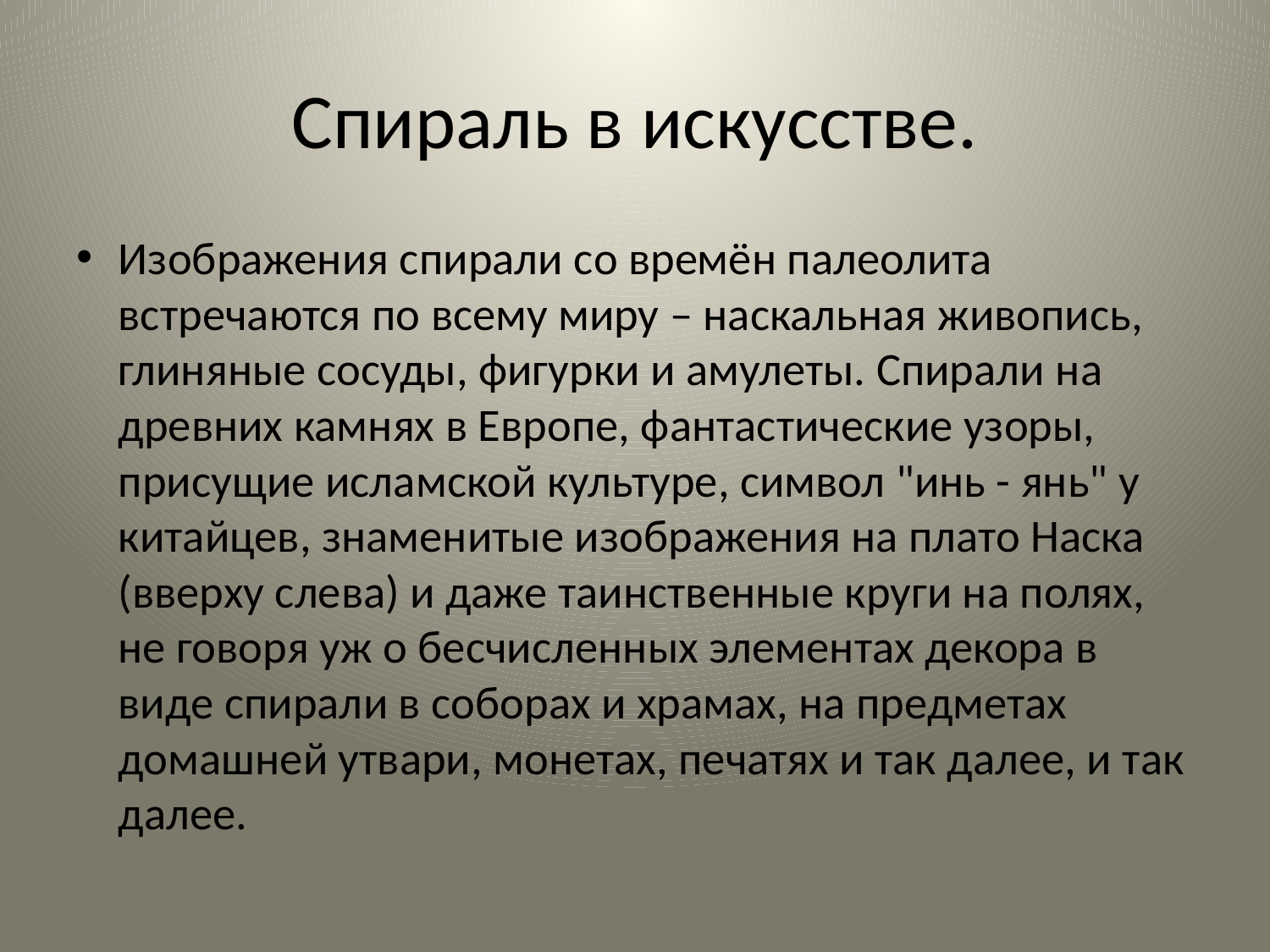

# Спираль в искусстве.
Изображения спирали со времён палеолита встречаются по всему миру – наскальная живопись, глиняные сосуды, фигурки и амулеты. Спирали на древних камнях в Европе, фантастические узоры, присущие исламской культуре, символ "инь - янь" у китайцев, знаменитые изображения на плато Наска (вверху слева) и даже таинственные круги на полях, не говоря уж о бесчисленных элементах декора в виде спирали в соборах и храмах, на предметах домашней утвари, монетах, печатях и так далее, и так далее.